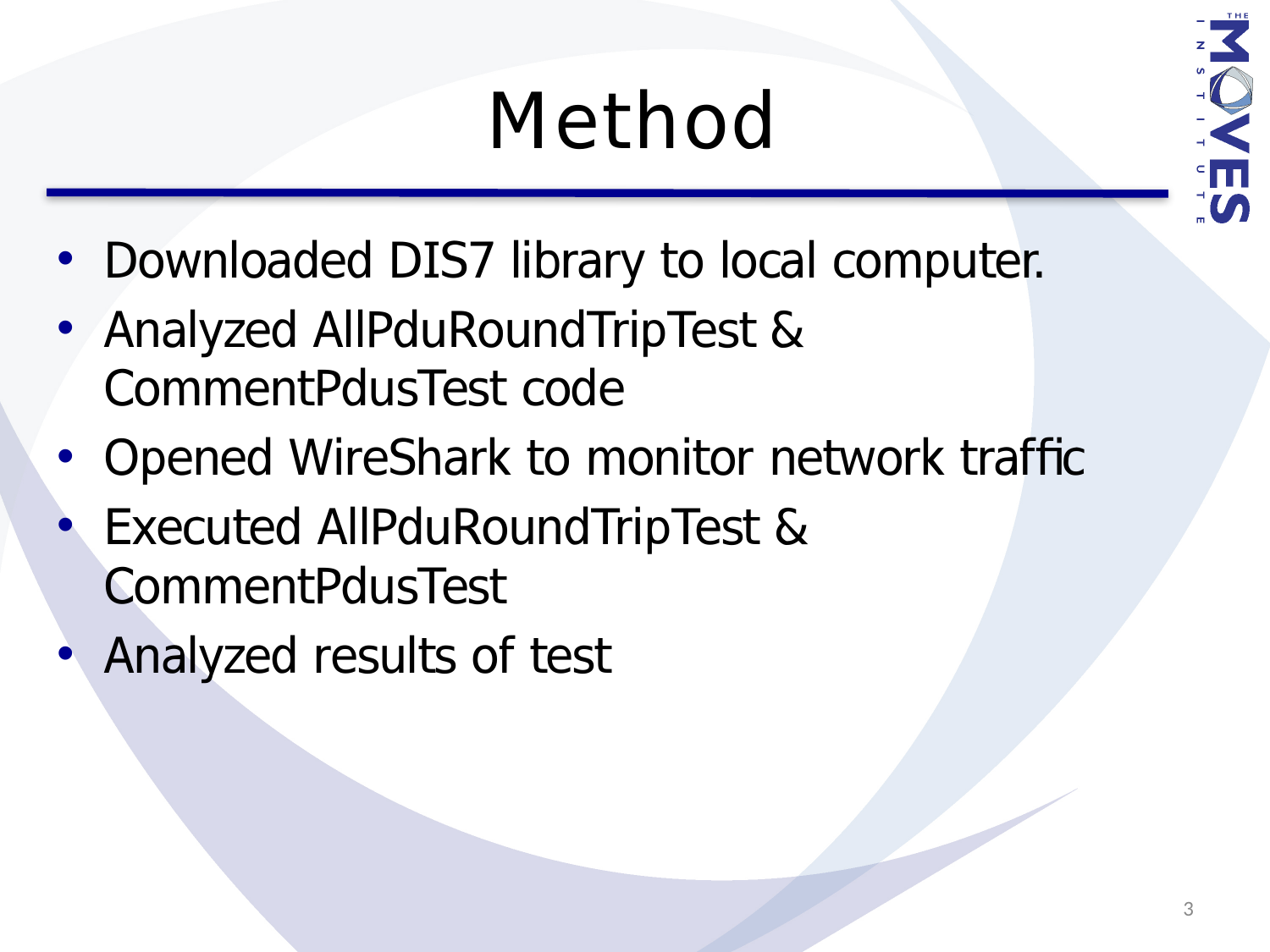

# Method
Downloaded DIS7 library to local computer.
Analyzed AllPduRoundTripTest & CommentPdusTest code
Opened WireShark to monitor network traffic
Executed AllPduRoundTripTest & CommentPdusTest
Analyzed results of test
3